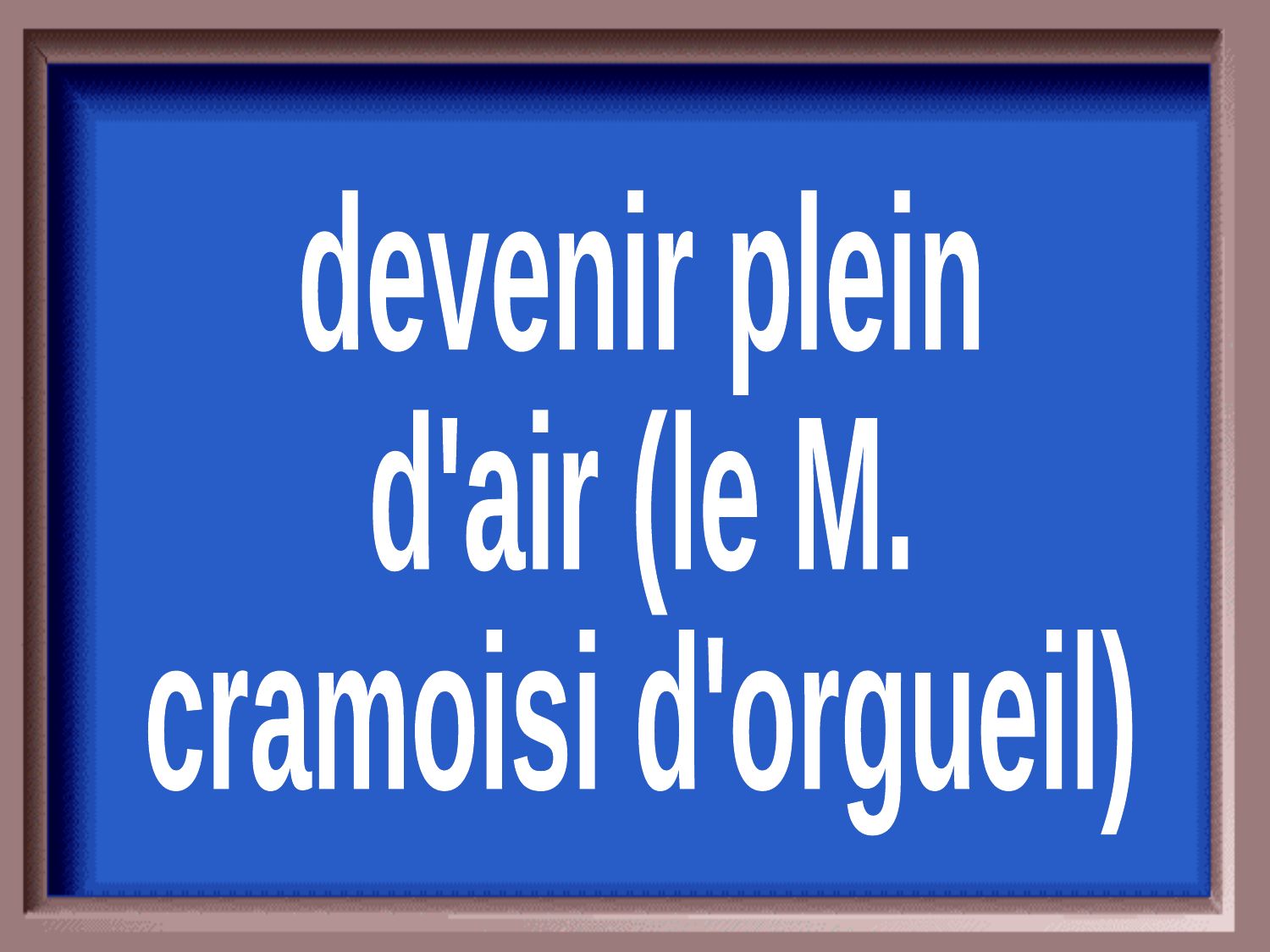

devenir plein
d'air (le M.
cramoisi d'orgueil)